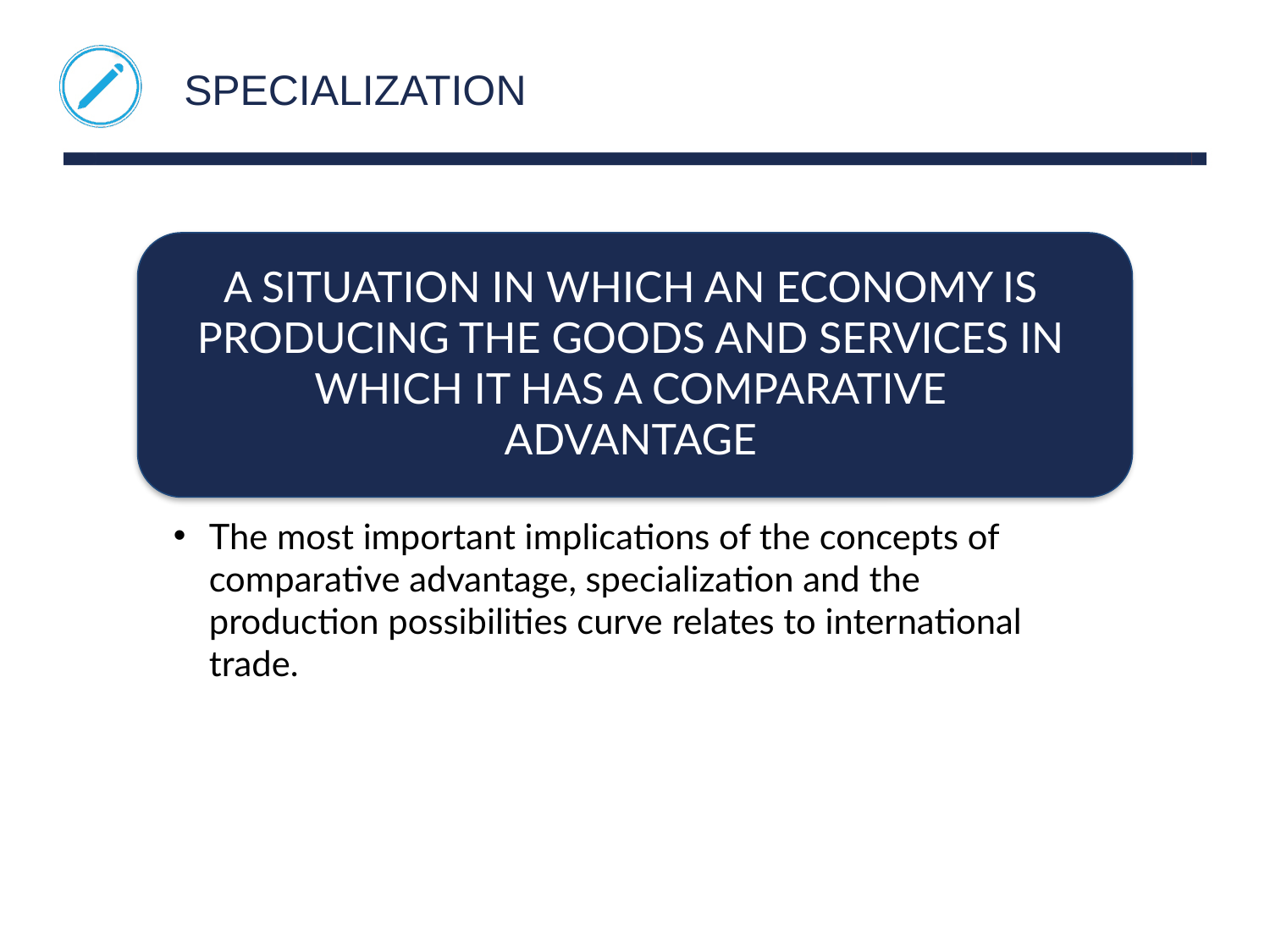

# Specialization
A situation in which an economy is producing the goods and services in which it has a comparative advantage

The most important implications of the concepts of comparative advantage, specialization and the production possibilities curve relates to international trade.